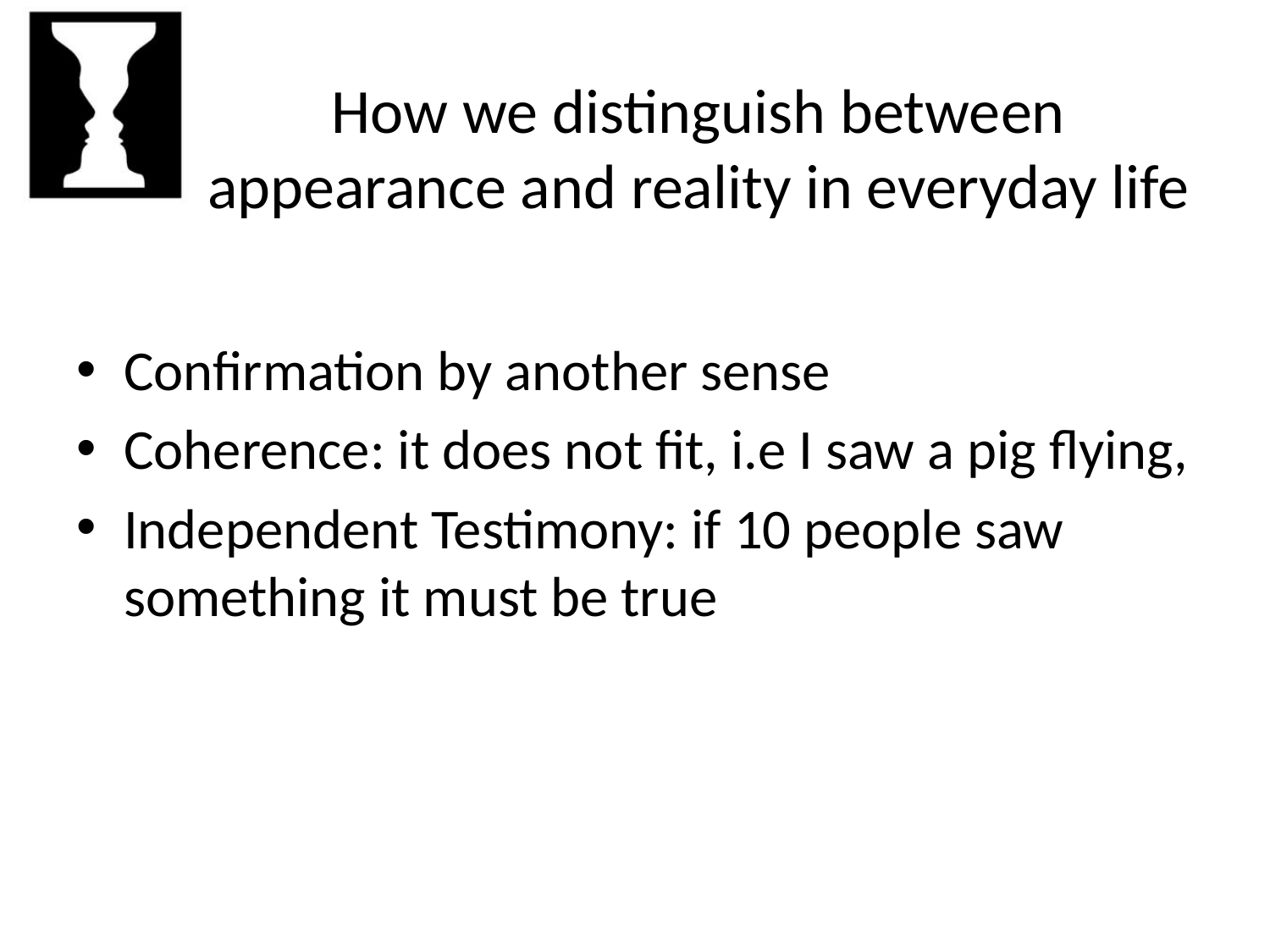

# How we distinguish between appearance and reality in everyday life
Confirmation by another sense
Coherence: it does not fit, i.e I saw a pig flying,
Independent Testimony: if 10 people saw something it must be true